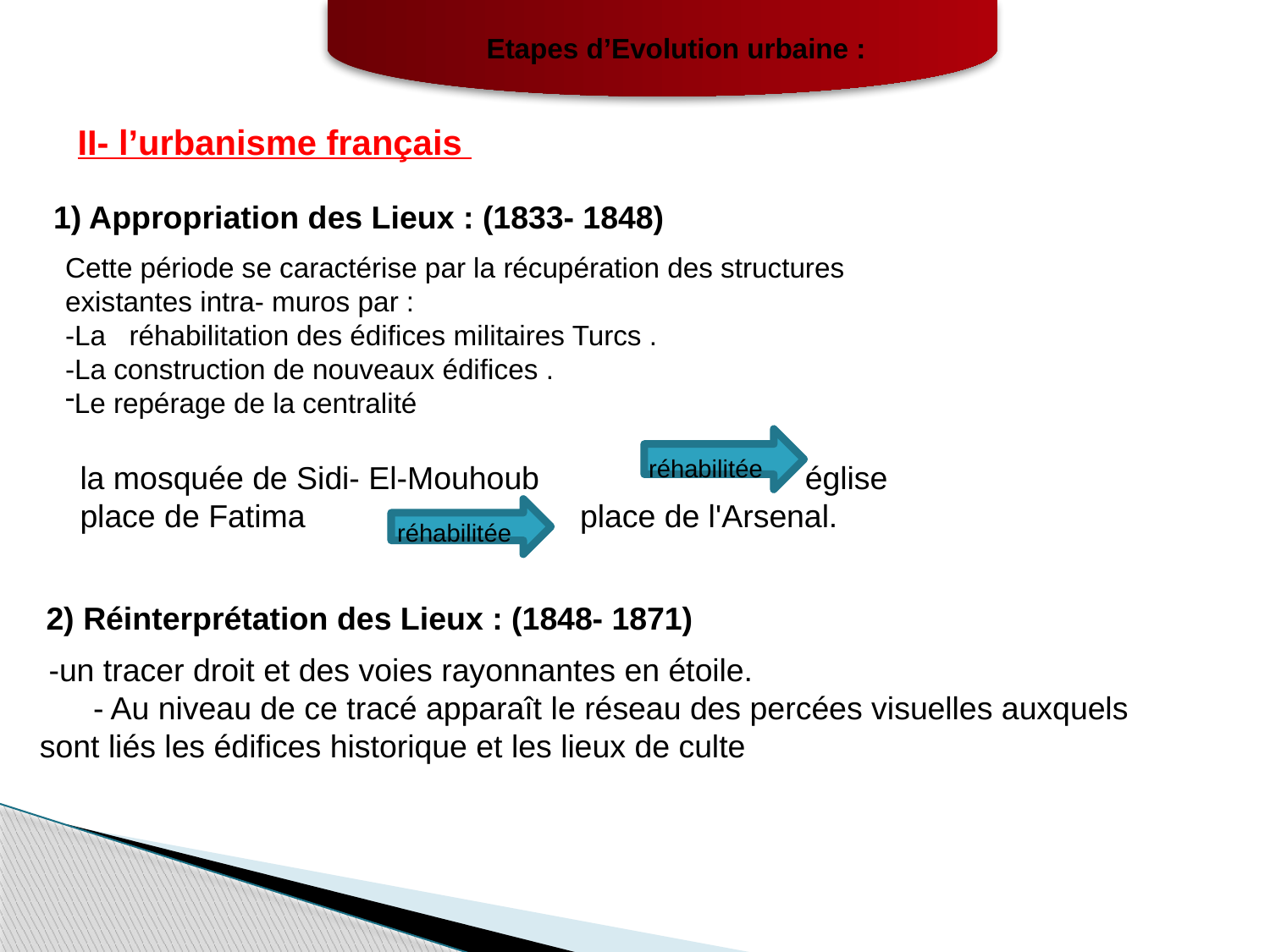

Etapes d’Evolution urbaine :
II- l’urbanisme français
1) Appropriation des Lieux : (1833- 1848)
Cette période se caractérise par la récupération des structures existantes intra- muros par :
-La   réhabilitation des édifices militaires Turcs .
-La construction de nouveaux édifices .
Le repérage de la centralité

réhabilitée
 la mosquée de Sidi- El-Mouhoub                              église
 place de Fatima                               place de l'Arsenal.

réhabilitée
2) Réinterprétation des Lieux : (1848- 1871)
 -un tracer droit et des voies rayonnantes en étoile.
      - Au niveau de ce tracé apparaît le réseau des percées visuelles auxquels sont liés les édifices historique et les lieux de culte